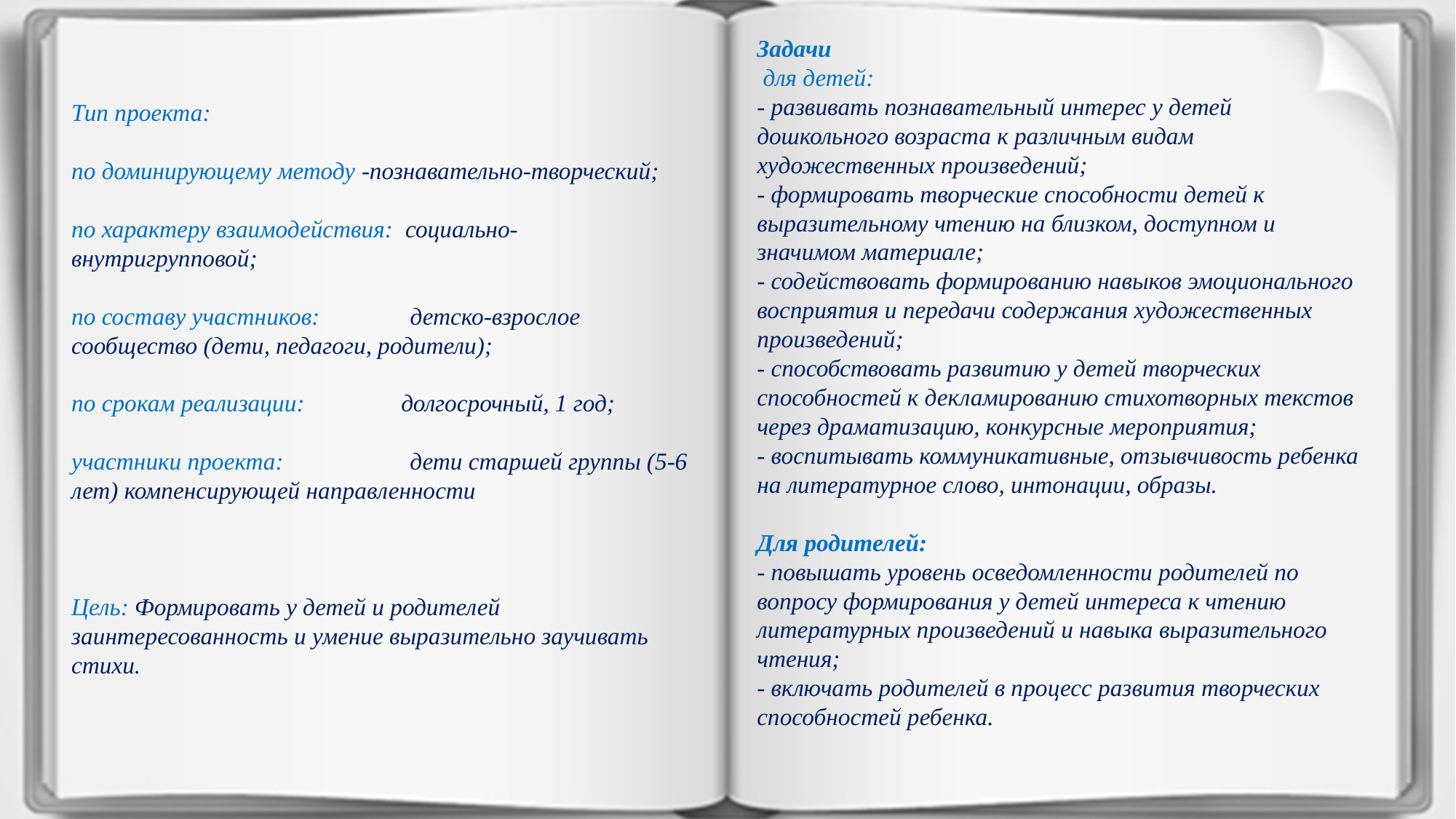

#
Задачи
 для детей:
- развивать познавательный интерес у детей дошкольного возраста к различным видам художественных произведений;
- формировать творческие способности детей к выразительному чтению на близком, доступном и значимом материале;
- содействовать формированию навыков эмоционального восприятия и передачи содержания художественных произведений;
- способствовать развитию у детей творческих способностей к декламированию стихотворных текстов через драматизацию, конкурсные мероприятия;
- воспитывать коммуникативные, отзывчивость ребенка на литературное слово, интонации, образы.

Для родителей:
- повышать уровень осведомленности родителей по вопросу формирования у детей интереса к чтению литературных произведений и навыка выразительного чтения;
- включать родителей в процесс развития творческих способностей ребенка.

Тип проекта:

по доминирующему методу -познавательно-творческий;

по характеру взаимодействия:  социально-внутригрупповой;

по составу участников:               детско-взрослое сообщество (дети, педагоги, родители);

по срокам реализации:                долгосрочный, 1 год;

участники проекта:                     дети старшей группы (5-6 лет) компенсирующей направленности

Цель: Формировать у детей и родителей заинтересованность и умение выразительно заучивать стихи.